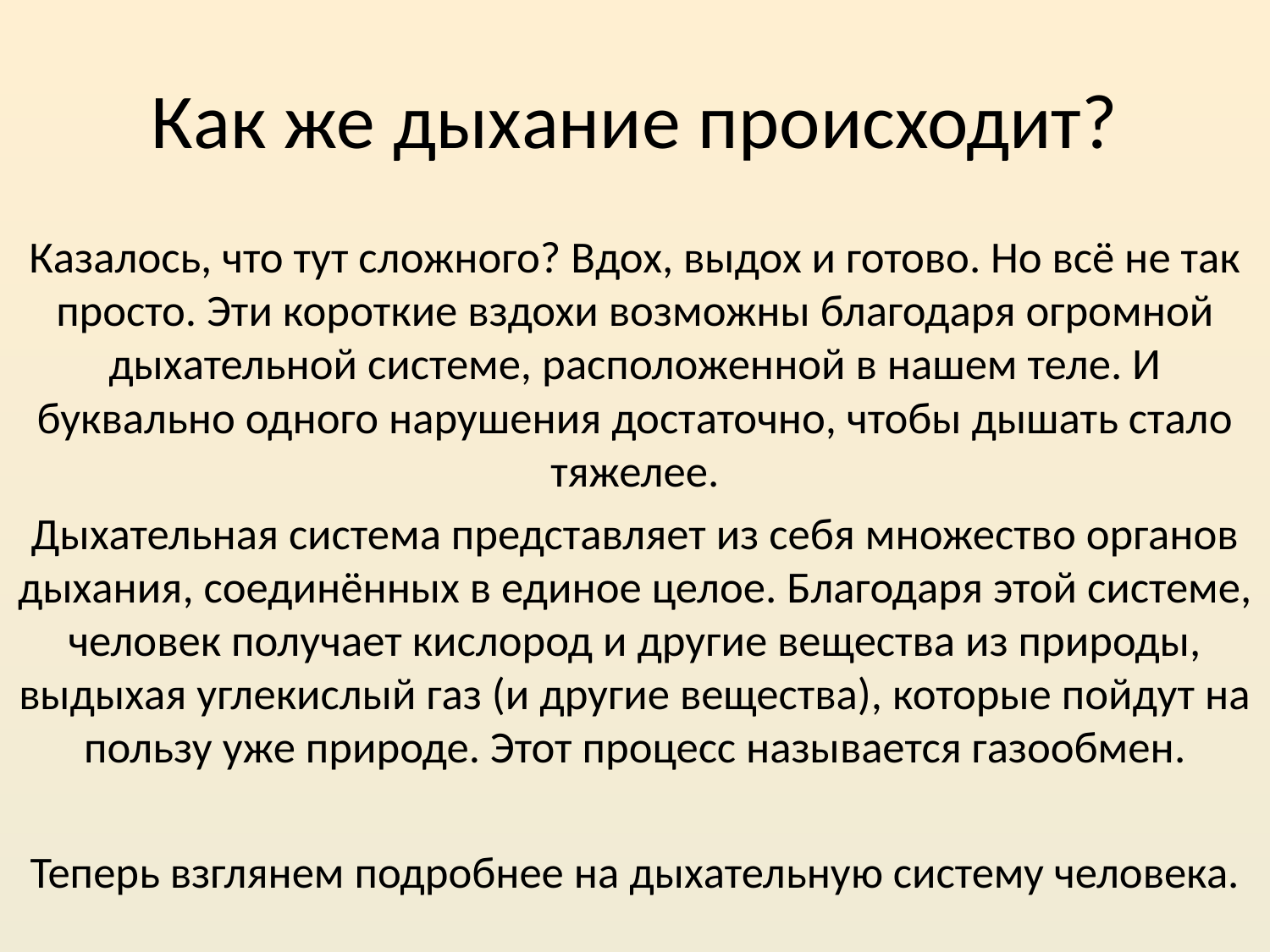

# Как же дыхание происходит?
Казалось, что тут сложного? Вдох, выдох и готово. Но всё не так просто. Эти короткие вздохи возможны благодаря огромной дыхательной системе, расположенной в нашем теле. И буквально одного нарушения достаточно, чтобы дышать стало тяжелее.
Дыхательная система представляет из себя множество органов дыхания, соединённых в единое целое. Благодаря этой системе, человек получает кислород и другие вещества из природы, выдыхая углекислый газ (и другие вещества), которые пойдут на пользу уже природе. Этот процесс называется газообмен.

Теперь взглянем подробнее на дыхательную систему человека.